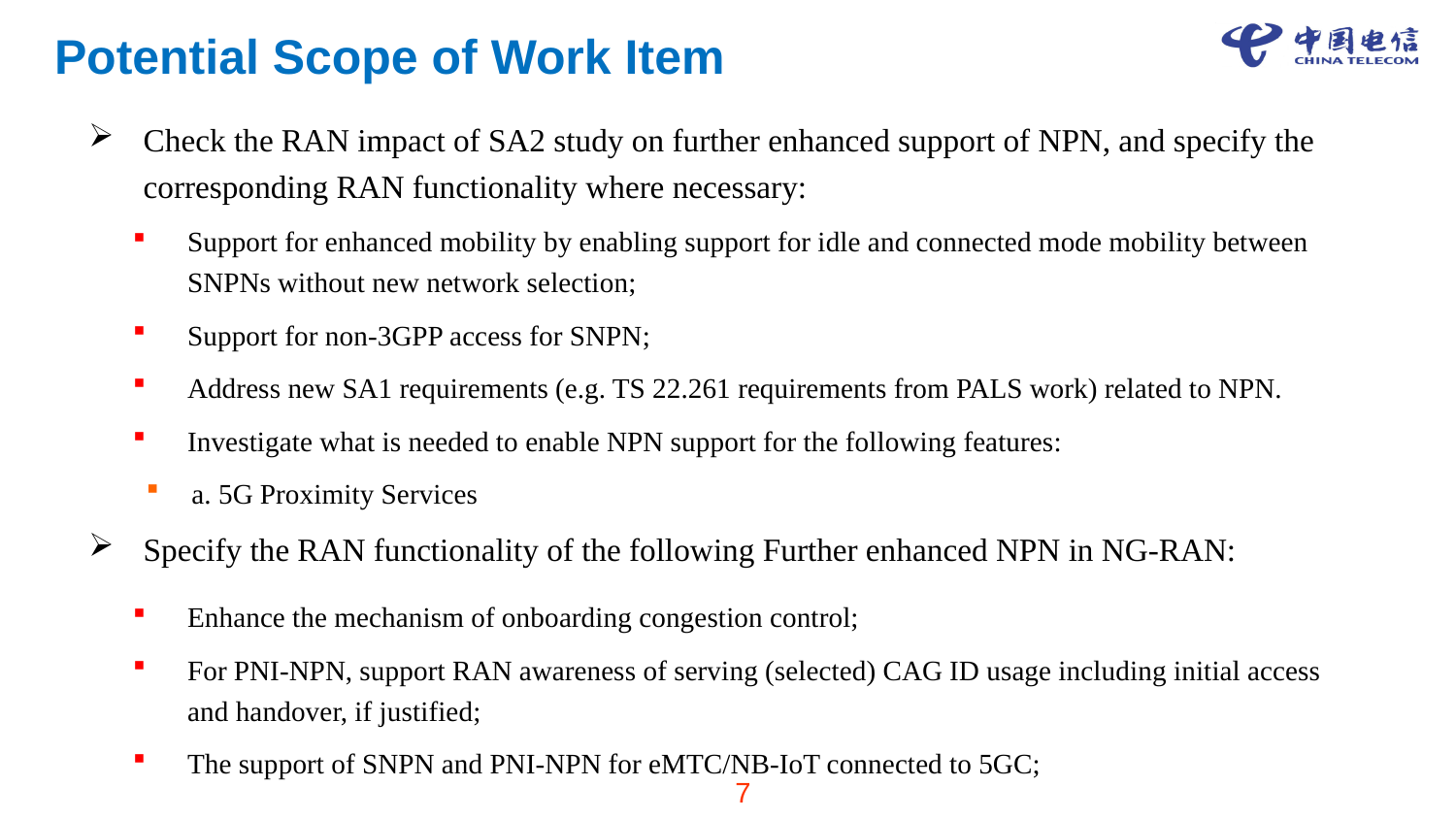

# Potential Scope of Work Item
Check the RAN impact of SA2 study on further enhanced support of NPN, and specify the corresponding RAN functionality where necessary:
Support for enhanced mobility by enabling support for idle and connected mode mobility between SNPNs without new network selection;
Support for non-3GPP access for SNPN;
Address new SA1 requirements (e.g. TS 22.261 requirements from PALS work) related to NPN.
Investigate what is needed to enable NPN support for the following features:
a. 5G Proximity Services
Specify the RAN functionality of the following Further enhanced NPN in NG-RAN:
Enhance the mechanism of onboarding congestion control;
For PNI-NPN, support RAN awareness of serving (selected) CAG ID usage including initial access and handover, if justified;
The support of SNPN and PNI-NPN for eMTC/NB-IoT connected to 5GC;
7